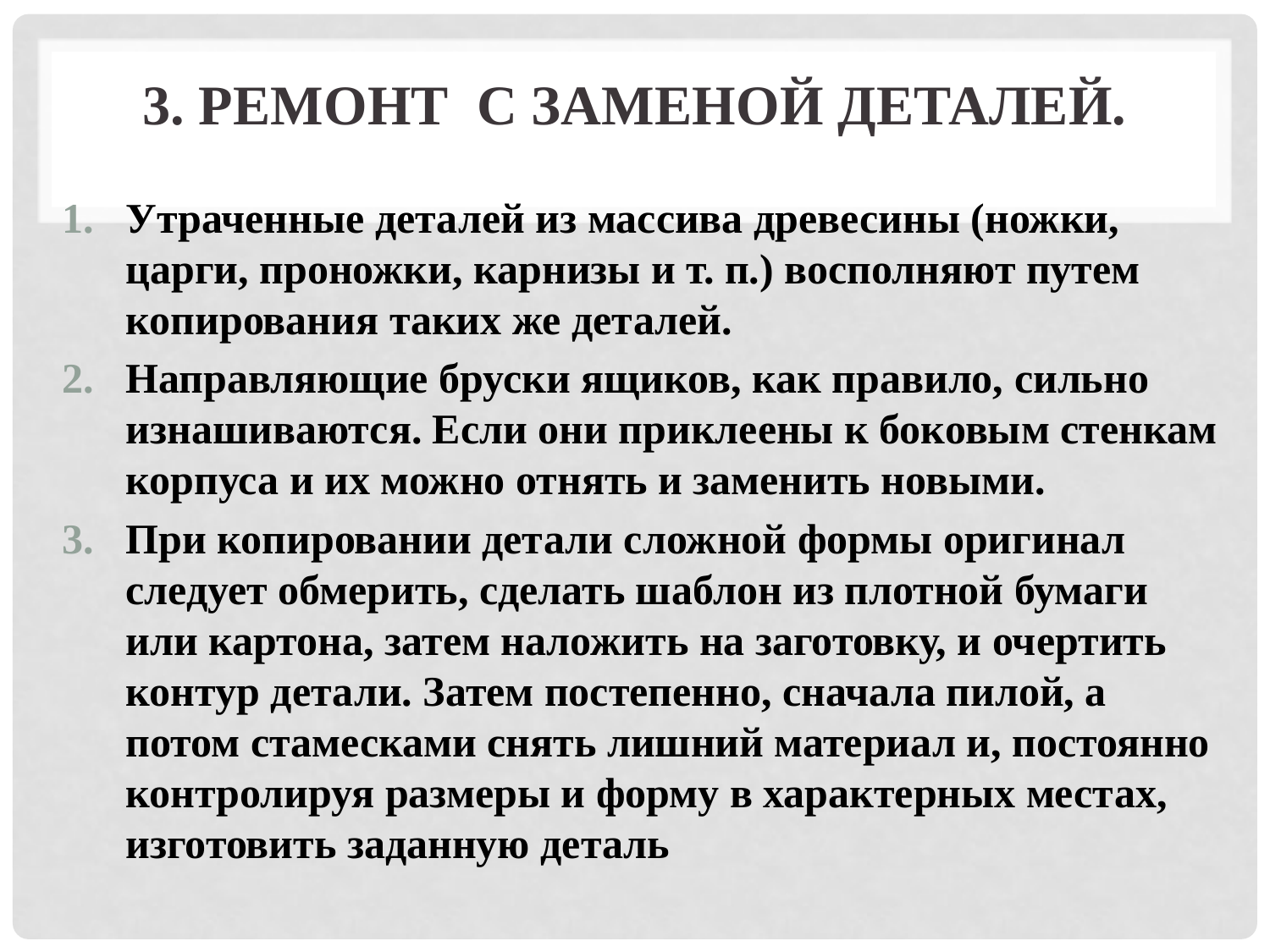

# 3. Ремонт  с заменой деталей.
Утраченные деталей из массива древесины (ножки, царги, проножки, карнизы и т. п.) восполняют путем копирования таких же деталей.
Направляющие бруски ящиков, как правило, сильно изнашиваются. Если они приклеены к боковым стенкам корпуса и их можно отнять и заменить новыми.
При копировании детали сложной формы оригинал следует обмерить, сделать шаблон из плотной бумаги или картона, затем наложить на заготовку, и очертить контур детали. Затем постепенно, сначала пилой, а потом стамесками снять лишний материал и, постоянно контролируя размеры и форму в характерных местах, изготовить заданную деталь